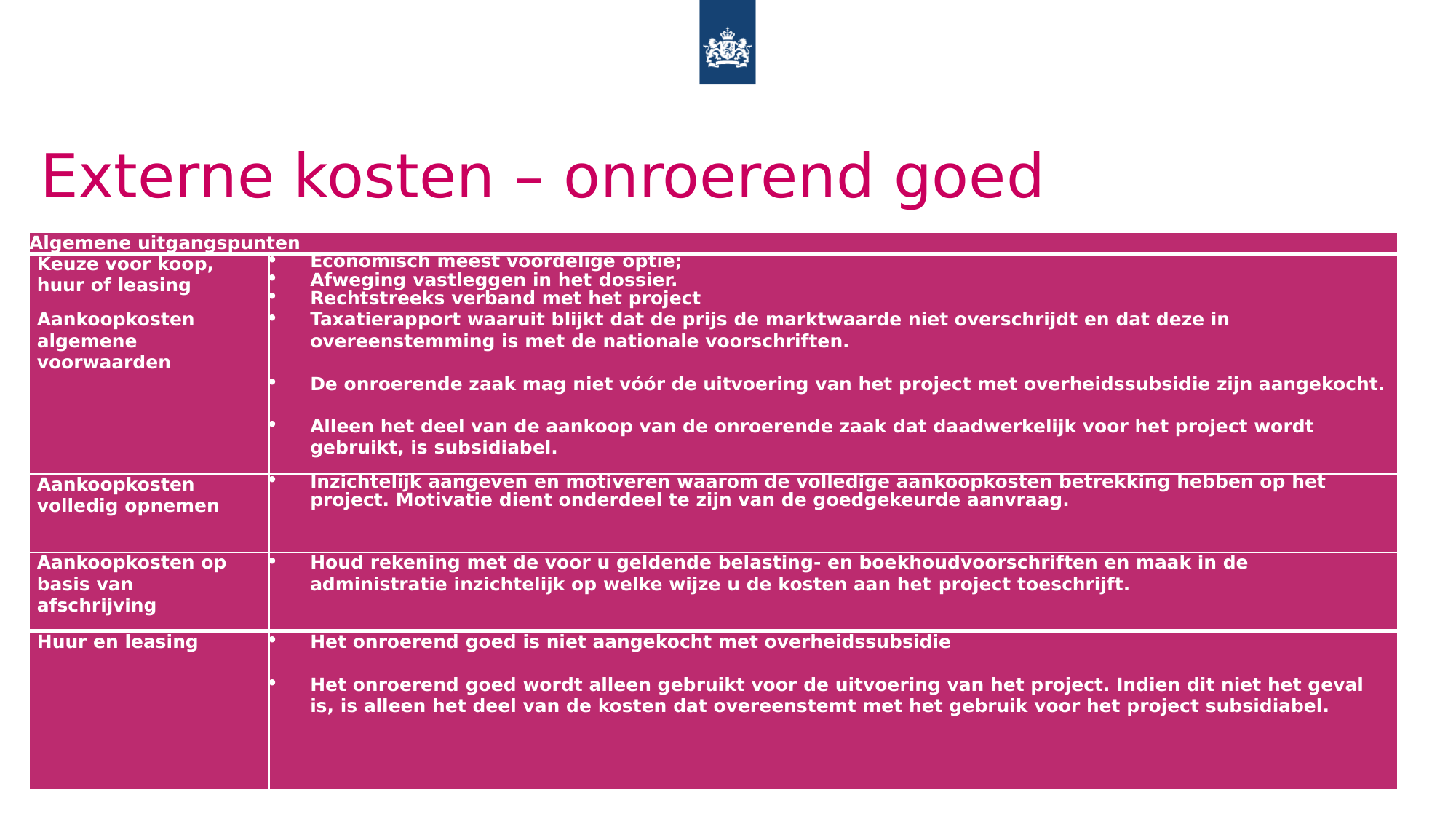

# Externe kosten – onroerend goed
| Algemene uitgangspunten |  |
| --- | --- |
| Keuze voor koop, huur of leasing | Economisch meest voordelige optie; Afweging vastleggen in het dossier. Rechtstreeks verband met het project |
| Aankoopkosten algemene voorwaarden | Taxatierapport waaruit blijkt dat de prijs de marktwaarde niet overschrijdt en dat deze in overeenstemming is met de nationale voorschriften. De onroerende zaak mag niet vóór de uitvoering van het project met overheidssubsidie zijn aangekocht. Alleen het deel van de aankoop van de onroerende zaak dat daadwerkelijk voor het project wordt gebruikt, is subsidiabel. |
| Aankoopkosten volledig opnemen | Inzichtelijk aangeven en motiveren waarom de volledige aankoopkosten betrekking hebben op het project. Motivatie dient onderdeel te zijn van de goedgekeurde aanvraag. |
| Aankoopkosten op basis van afschrijving | Houd rekening met de voor u geldende belasting- en boekhoudvoorschriften en maak in de administratie inzichtelijk op welke wijze u de kosten aan het project toeschrijft. |
| Huur en leasing | Het onroerend goed is niet aangekocht met overheidssubsidie Het onroerend goed wordt alleen gebruikt voor de uitvoering van het project. Indien dit niet het geval is, is alleen het deel van de kosten dat overeenstemt met het gebruik voor het project subsidiabel. |